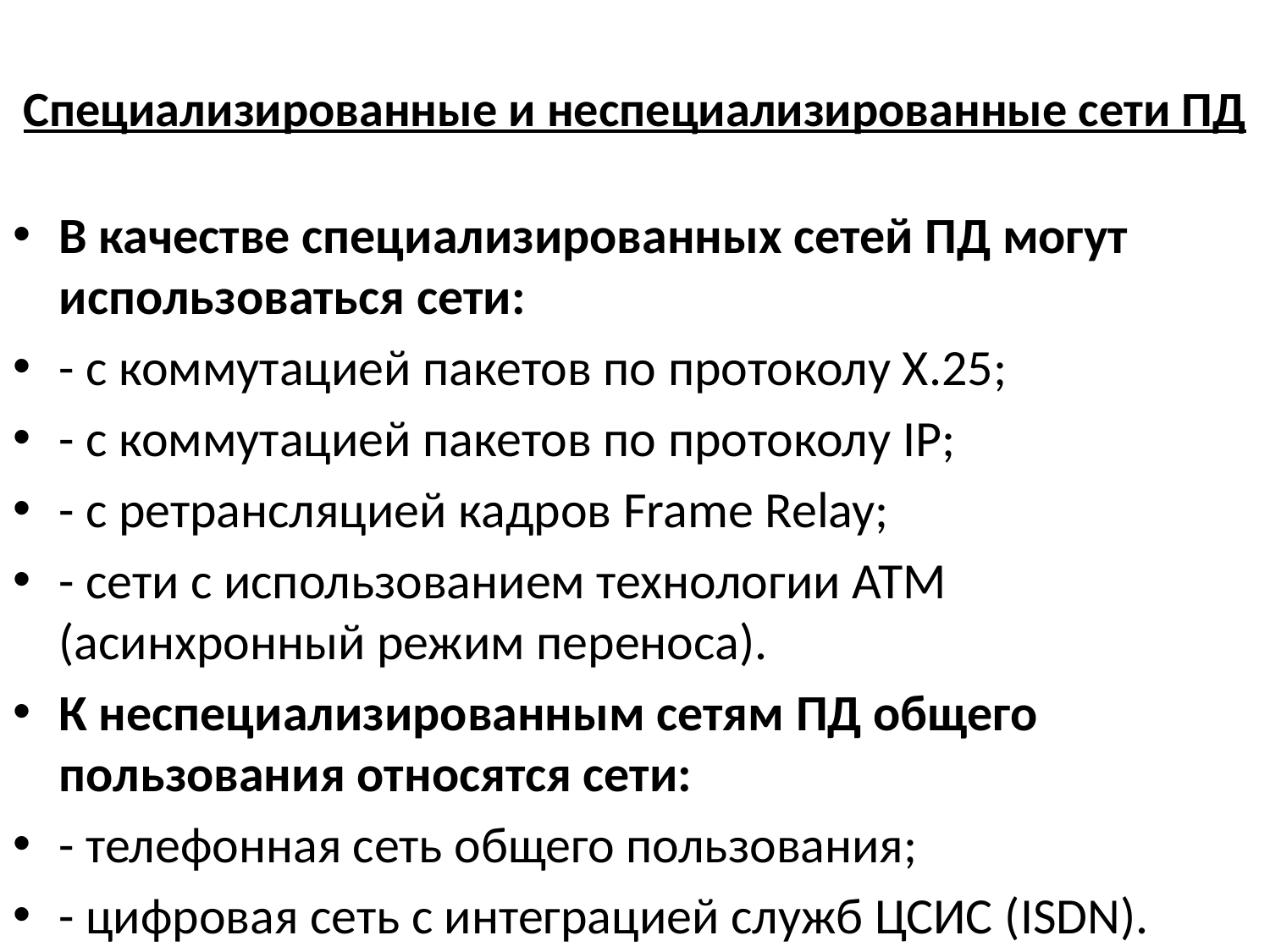

# Специализированные и неспециализированные сети ПД
В качестве специализированных сетей ПД могут использоваться сети:
- с коммутацией пакетов по протоколу Х.25;
- с коммутацией пакетов по протоколу IP;
- с ретрансляцией кадров Frame Relay;
- сети с использованием технологии АТМ (асинхронный режим переноса).
К неспециализированным сетям ПД общего пользования относятся сети:
- телефонная сеть общего пользования;
- цифровая сеть с интеграцией служб ЦСИС (ISDN).